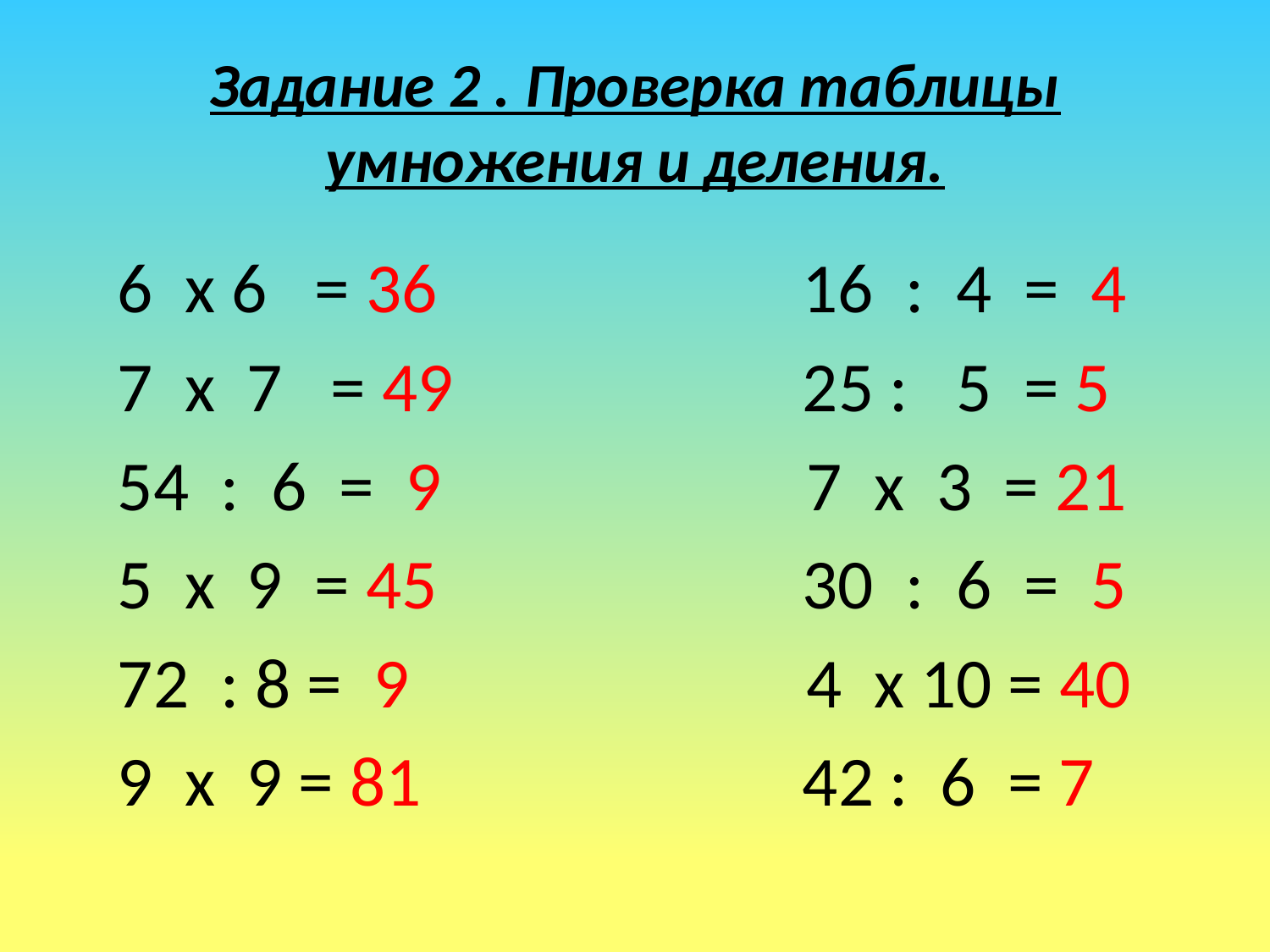

# Задание 2 . Проверка таблицы умножения и деления.
6  х 6   = 36                       16  :  4  =  4
7  х  7   = 49                      25 :   5  = 5
54  :  6  =  9                       7  х  3  = 21
5  х  9  = 45                       30  :  6  =  5
72  : 8 =  9                         4  х 10 = 40
9  х  9 = 81                        42 :  6  = 7